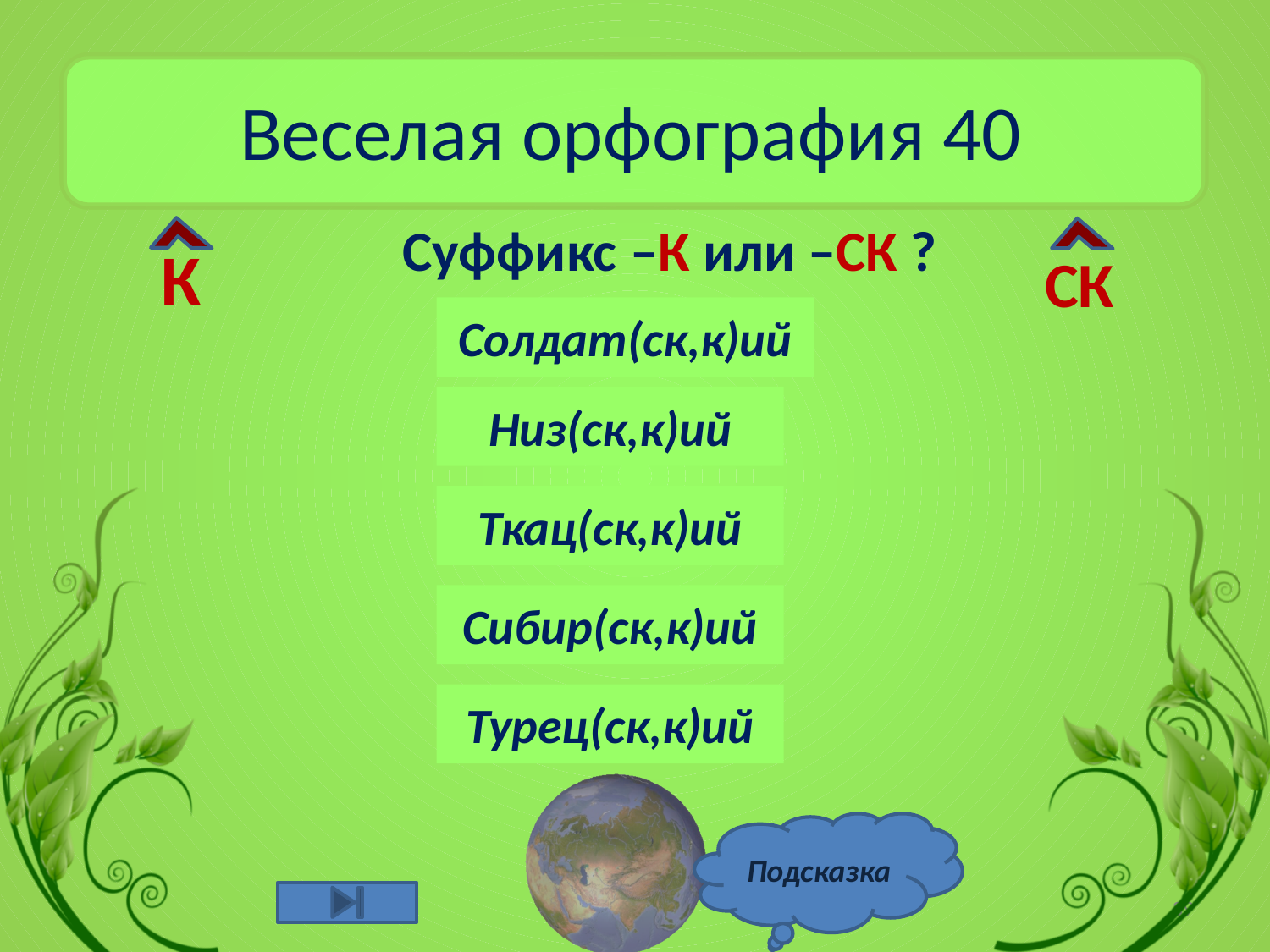

# Веселая орфография 40
Суффикс –К или –СК ?
К

СК
Солдат(ск,к)ий
Низ(ск,к)ий
Ткац(ск,к)ий
Сибир(ск,к)ий
Турец(ск,к)ий
Подсказка
39